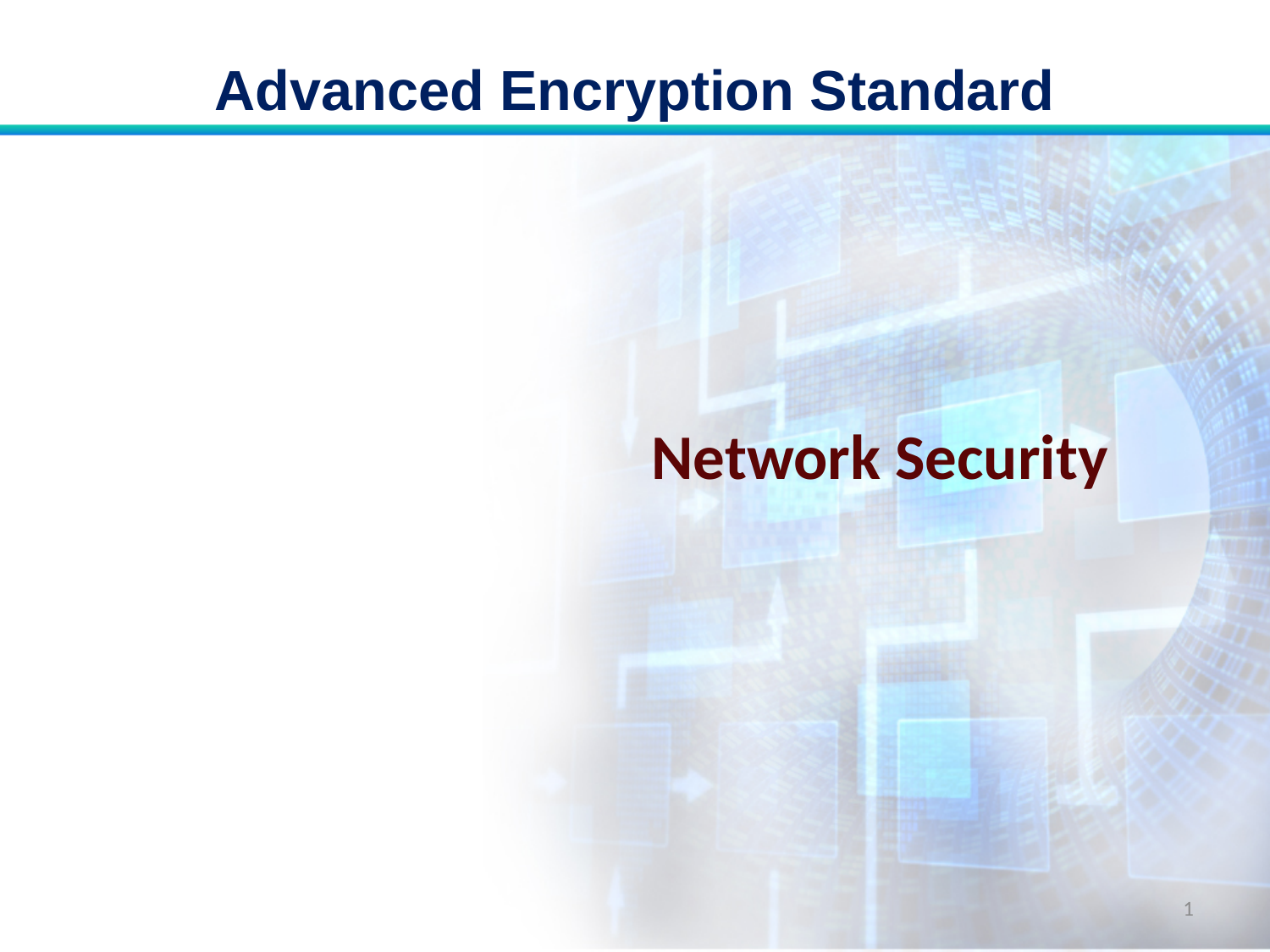

# Advanced Encryption Standard
Network Security
1